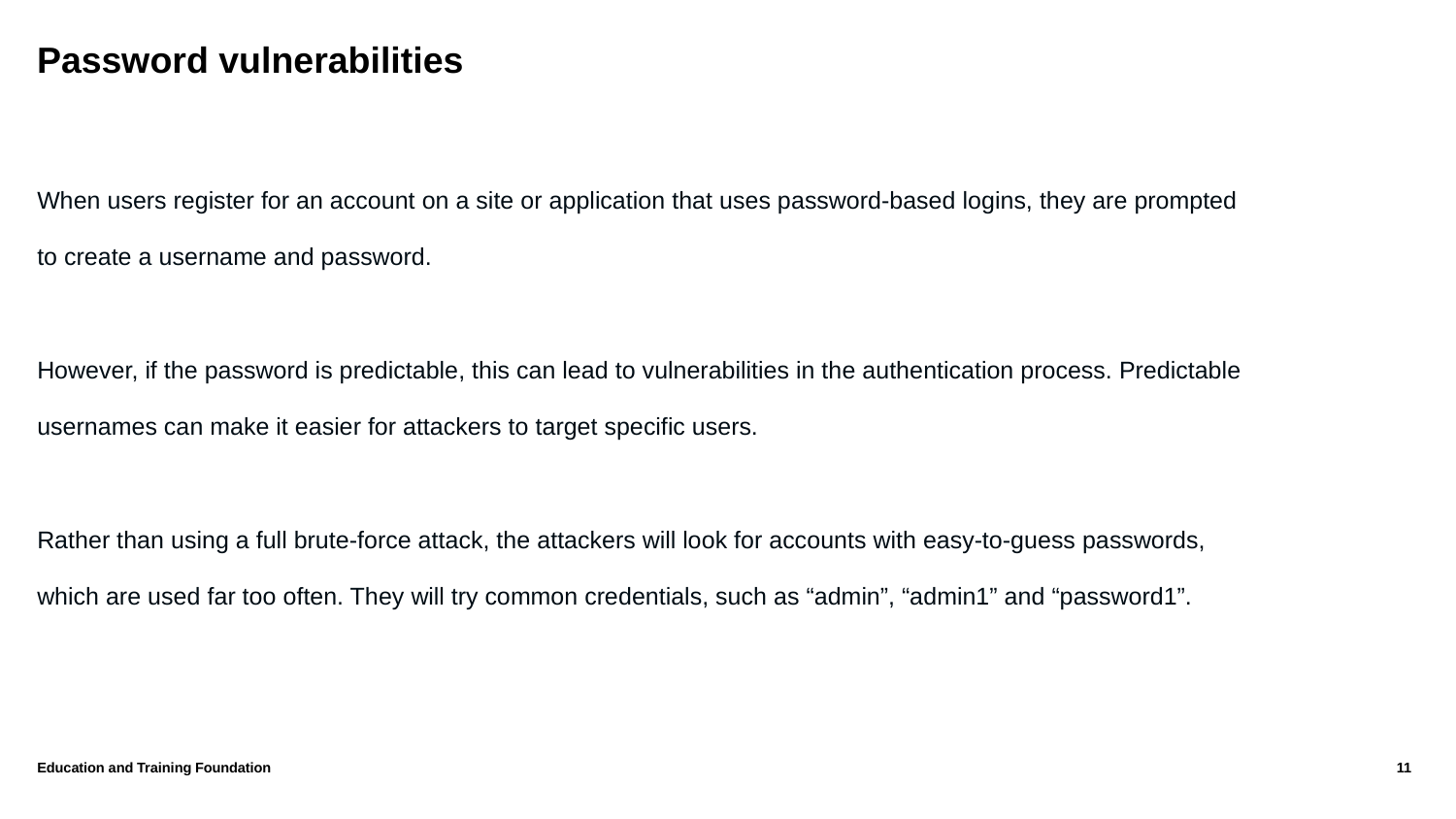

# Password vulnerabilities
When users register for an account on a site or application that uses password-based logins, they are prompted to create a username and password.

However, if the password is predictable, this can lead to vulnerabilities in the authentication process. Predictable usernames can make it easier for attackers to target specific users.

Rather than using a full brute-force attack, the attackers will look for accounts with easy-to-guess passwords, which are used far too often. They will try common credentials, such as “admin”, “admin1” and “password1”.
Education and Training Foundation
11